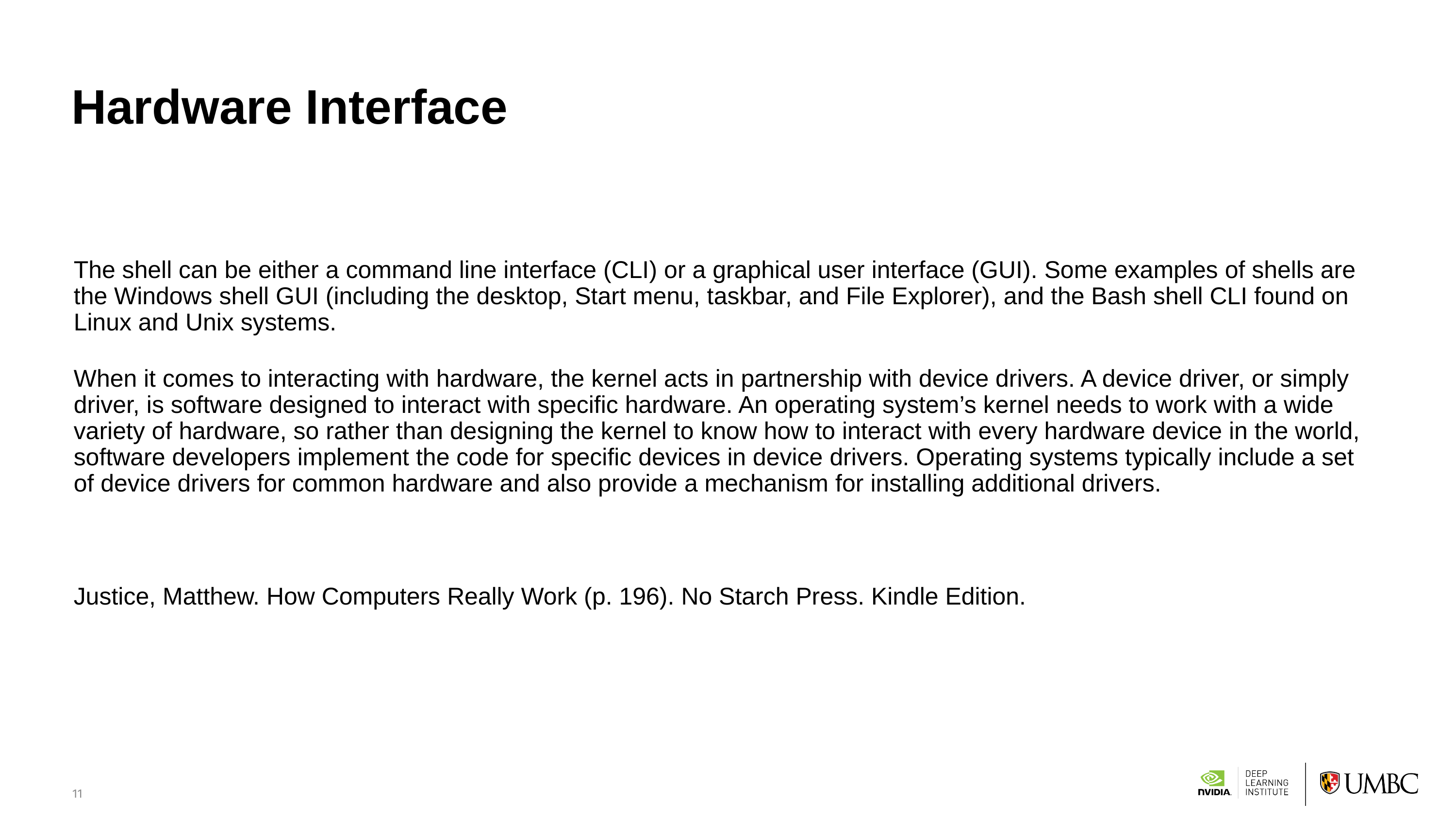

# Hardware Interface
The shell can be either a command line interface (CLI) or a graphical user interface (GUI). Some examples of shells are the Windows shell GUI (including the desktop, Start menu, taskbar, and File Explorer), and the Bash shell CLI found on Linux and Unix systems.
When it comes to interacting with hardware, the kernel acts in partnership with device drivers. A device driver, or simply driver, is software designed to interact with specific hardware. An operating system’s kernel needs to work with a wide variety of hardware, so rather than designing the kernel to know how to interact with every hardware device in the world, software developers implement the code for specific devices in device drivers. Operating systems typically include a set of device drivers for common hardware and also provide a mechanism for installing additional drivers.

Justice, Matthew. How Computers Really Work (p. 196). No Starch Press. Kindle Edition.